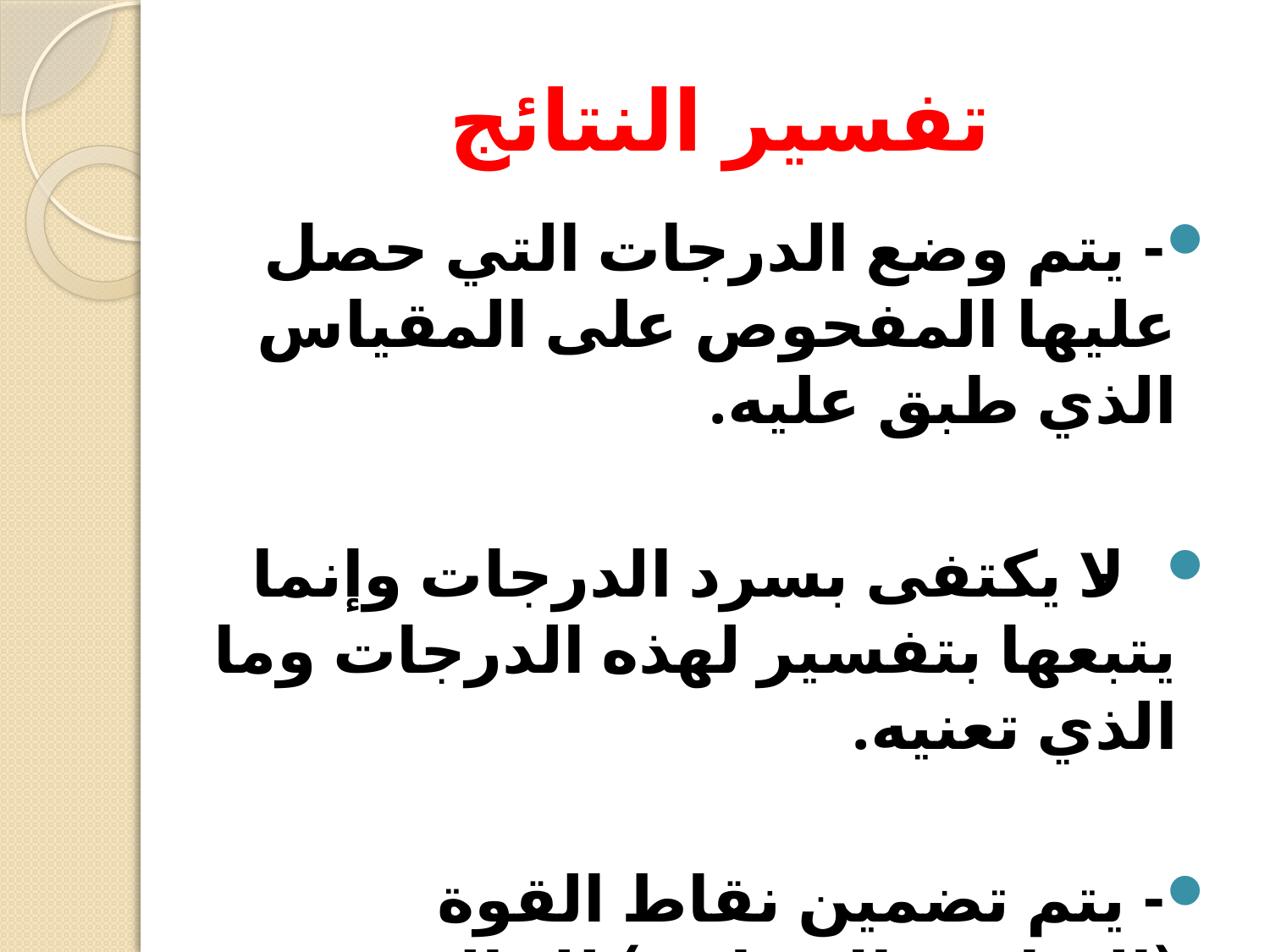

# تفسير النتائج
- يتم وضع الدرجات التي حصل عليها المفحوص على المقياس الذي طبق عليه.

- لا يكتفى بسرد الدرجات وإنما يتبعها بتفسير لهذه الدرجات وما الذي تعنيه.

- يتم تضمين نقاط القوة (النواحي الإيجابية) للحالة.